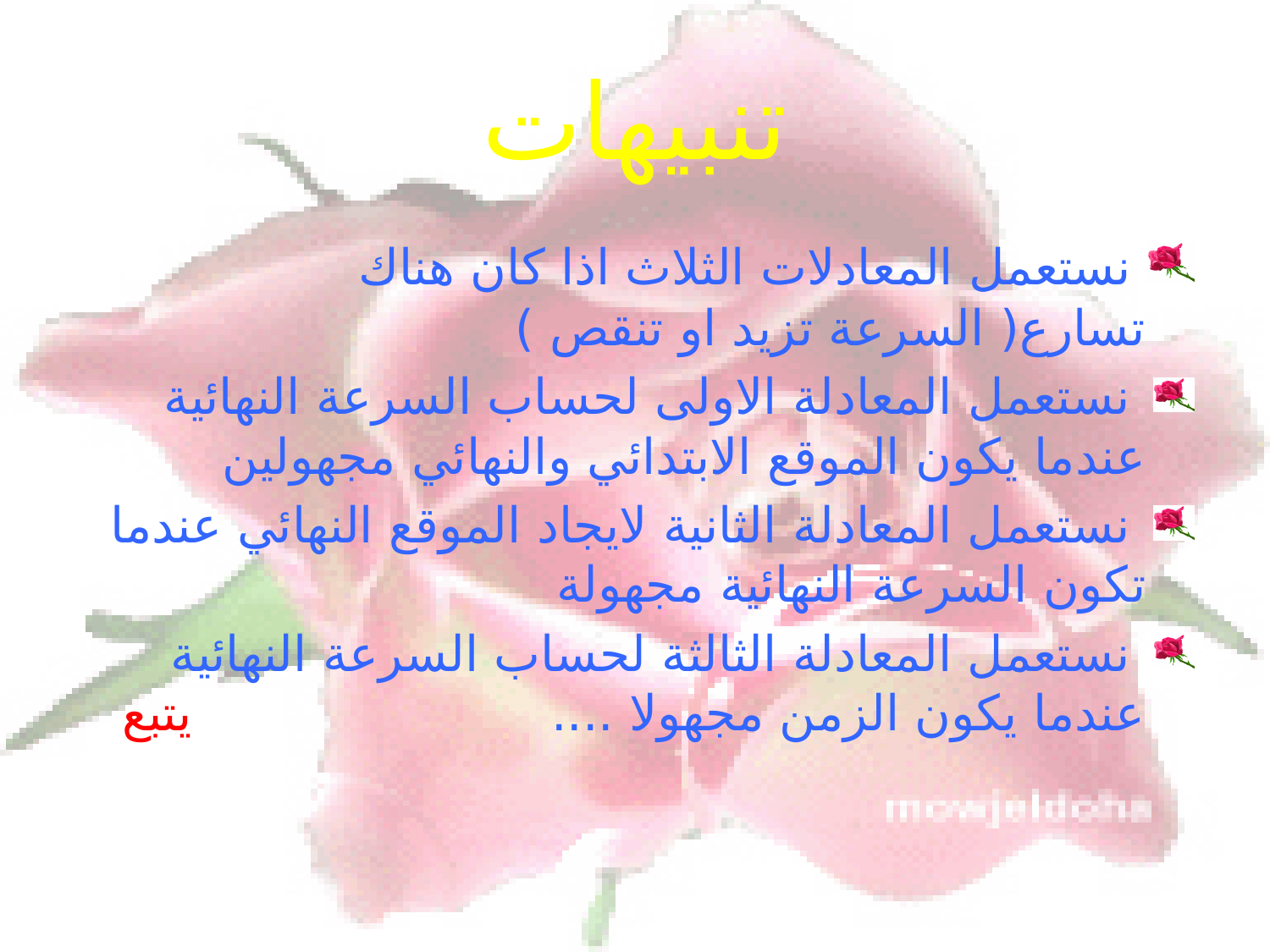

# تنبيهات
 نستعمل المعادلات الثلاث اذا كان هناك تسارع( السرعة تزيد او تنقص )
 نستعمل المعادلة الاولى لحساب السرعة النهائية عندما يكون الموقع الابتدائي والنهائي مجهولين
 نستعمل المعادلة الثانية لايجاد الموقع النهائي عندما تكون السرعة النهائية مجهولة
 نستعمل المعادلة الثالثة لحساب السرعة النهائية عندما يكون الزمن مجهولا ....                       يتبع